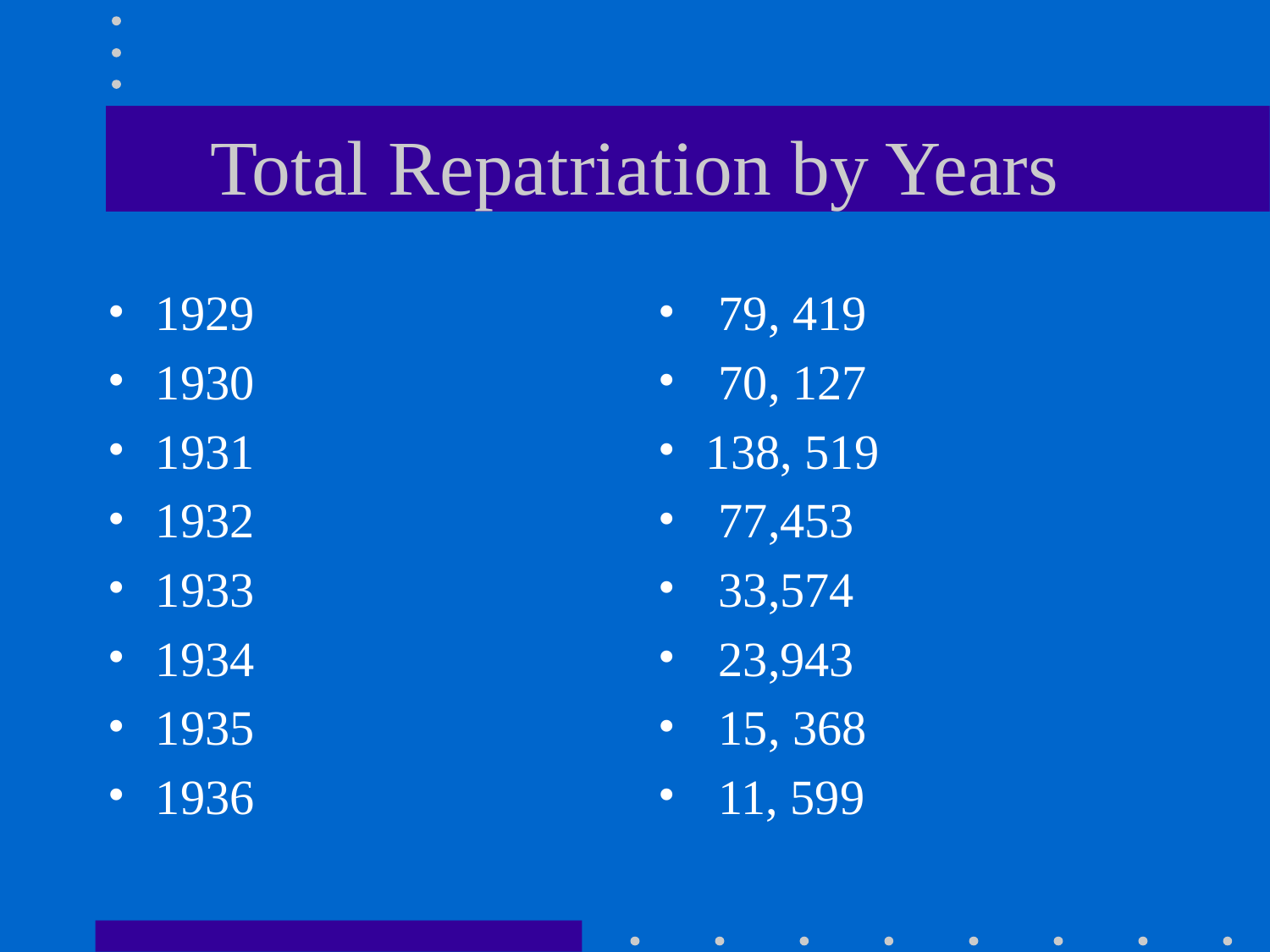

# Total Repatriation by Years
1929
1930
1931
1932
1933
1934
1935
1936

 79, 419
 70, 127
138, 519
 77,453
 33,574
 23,943
 15, 368
 11, 599